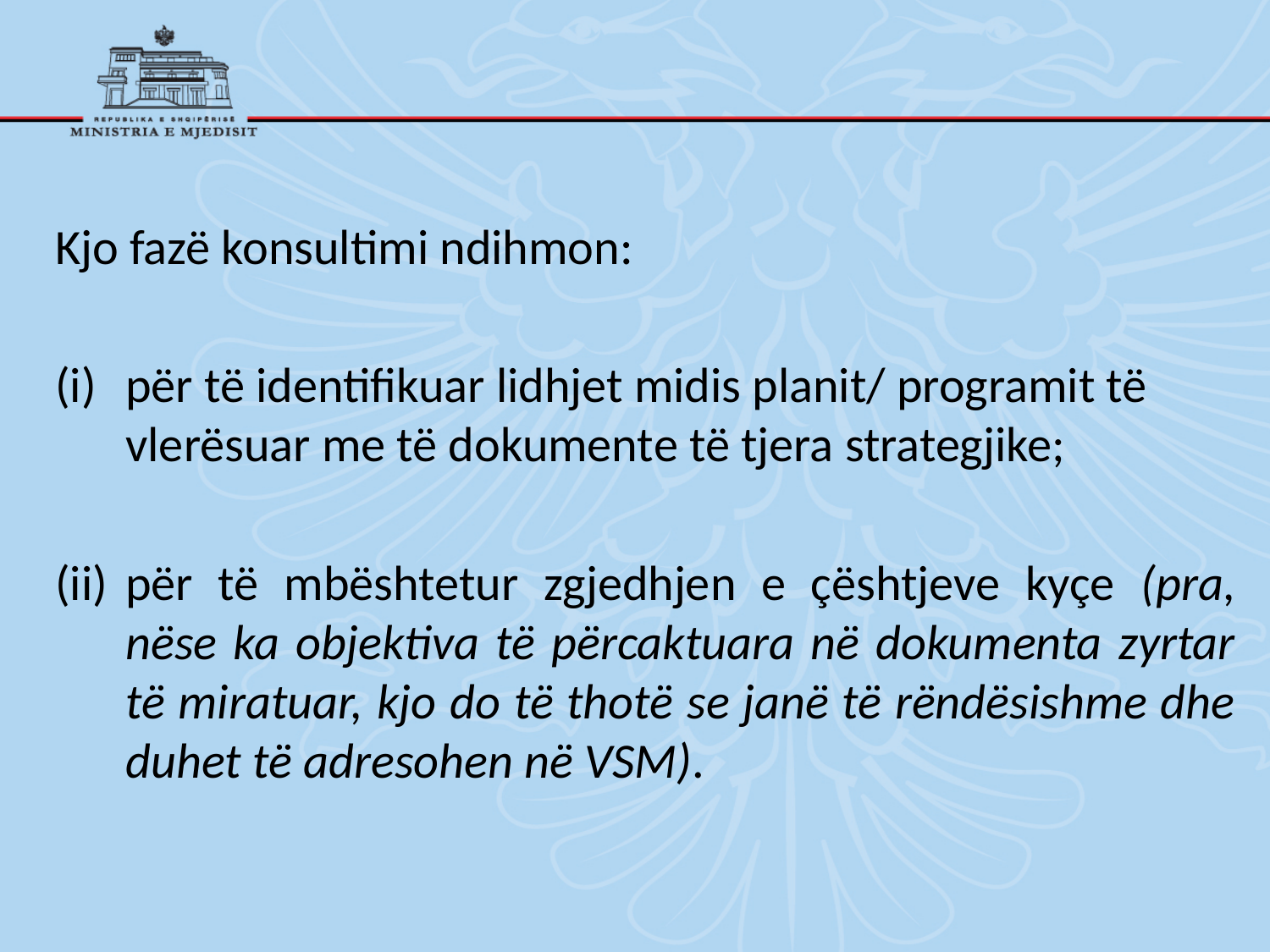

Kjo fazë konsultimi ndihmon:

për të identifikuar lidhjet midis planit/ programit të vlerësuar me të dokumente të tjera strategjike;

për të mbështetur zgjedhjen e çështjeve kyçe (pra, nëse ka objektiva të përcaktuara në dokumenta zyrtar të miratuar, kjo do të thotë se janë të rëndësishme dhe duhet të adresohen në VSM).